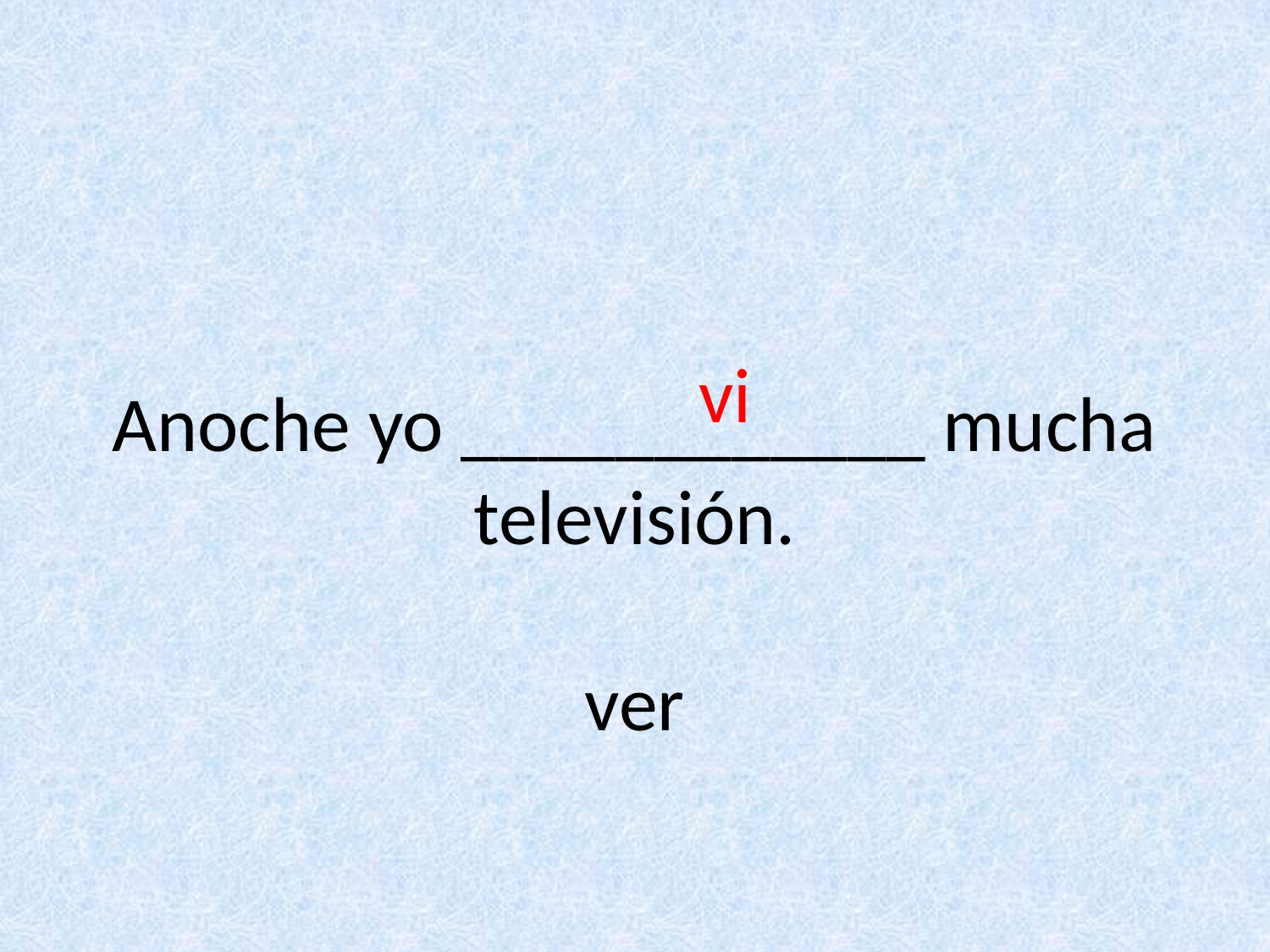

Anoche yo ____________ mucha televisión.
ver
vi